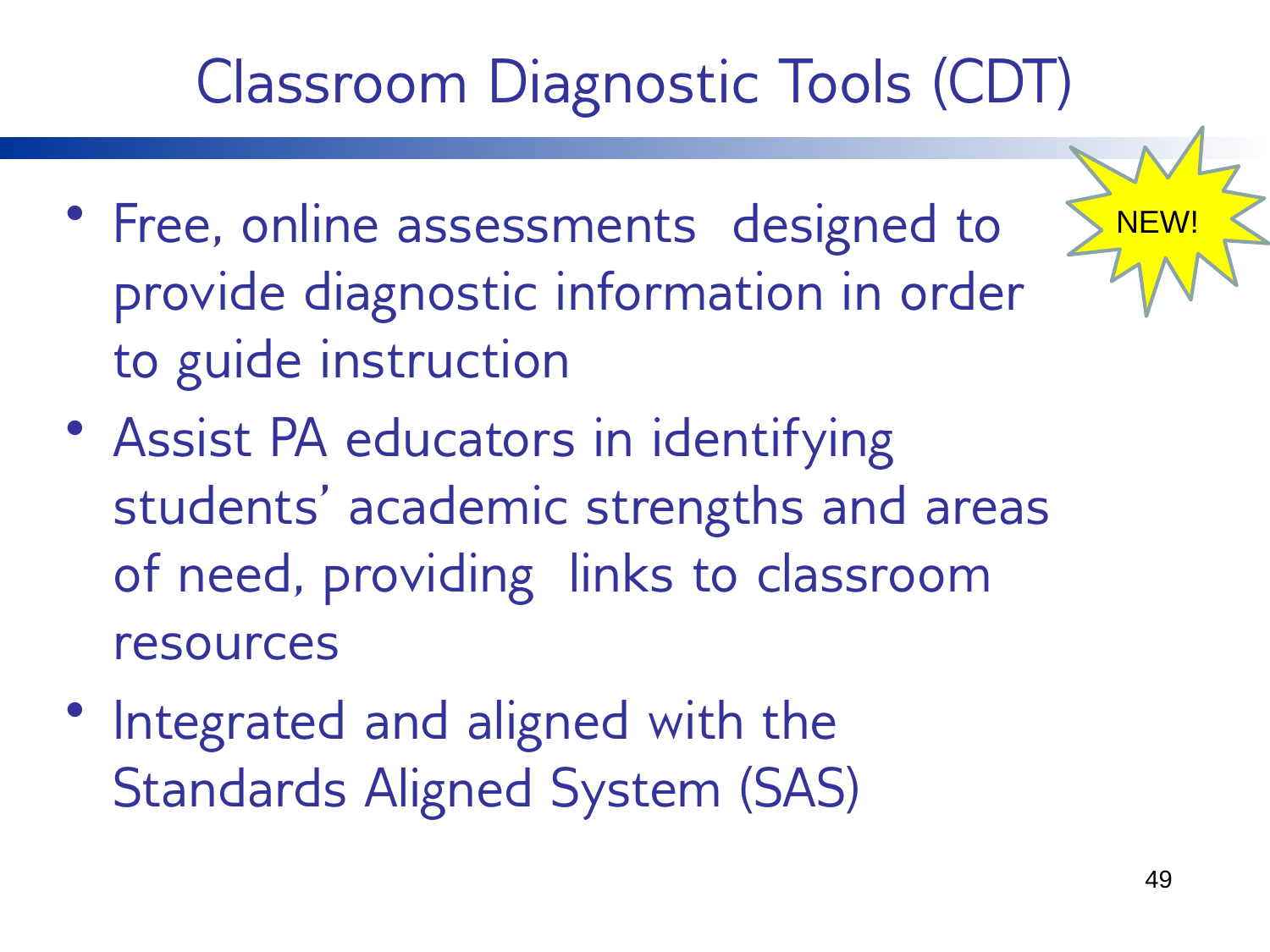

# Classroom Diagnostic Tools (CDT)

Free, online assessments  designed to provide diagnostic information in order to guide instruction
Assist PA educators in identifying students’ academic strengths and areas of need, providing  links to classroom resources
Integrated and aligned with the  Standards Aligned System (SAS)
NEW!
49